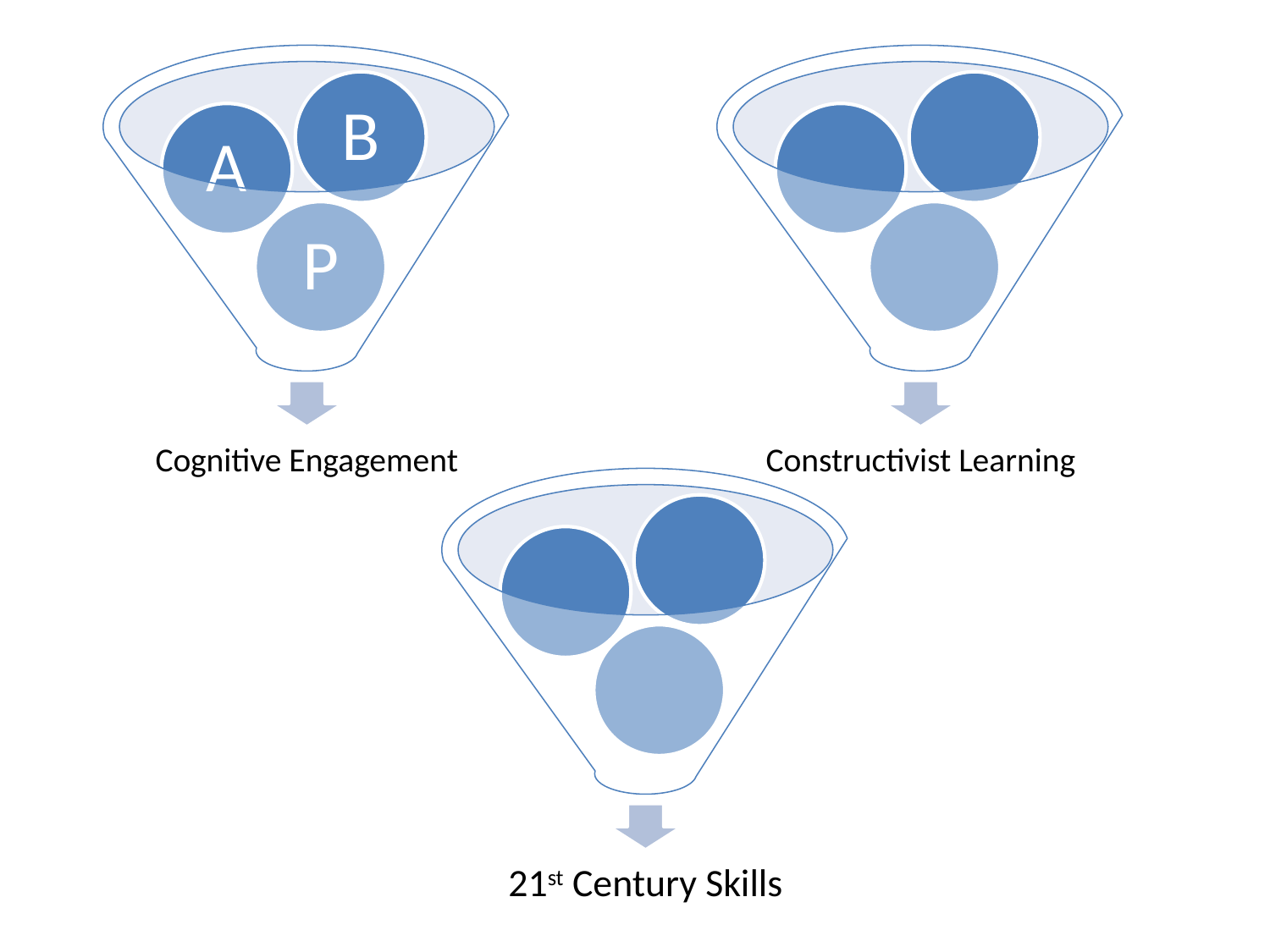

Cognitive Engagement
P
A
B
Constructivist Learning

21st Century Skills